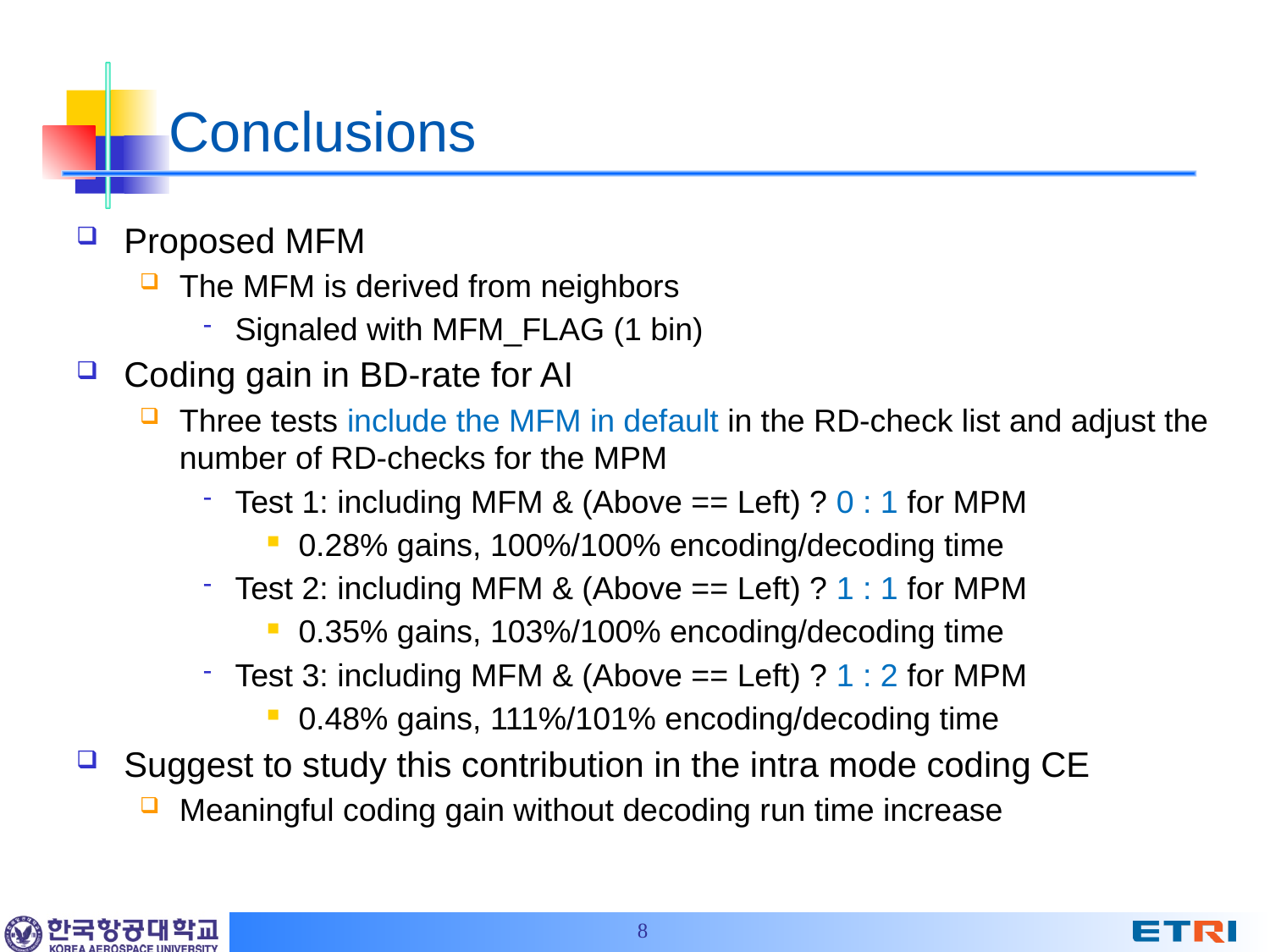

# Conclusions
Proposed MFM
The MFM is derived from neighbors
Signaled with MFM_FLAG (1 bin)
Coding gain in BD-rate for AI
Three tests include the MFM in default in the RD-check list and adjust the number of RD-checks for the MPM
Test 1: including MFM & (Above == Left) ? 0 : 1 for MPM
0.28% gains, 100%/100% encoding/decoding time
Test 2: including MFM & (Above == Left) ? 1 : 1 for MPM
0.35% gains, 103%/100% encoding/decoding time
Test 3: including MFM & (Above == Left) ? 1 : 2 for MPM
0.48% gains, 111%/101% encoding/decoding time
Suggest to study this contribution in the intra mode coding CE
Meaningful coding gain without decoding run time increase